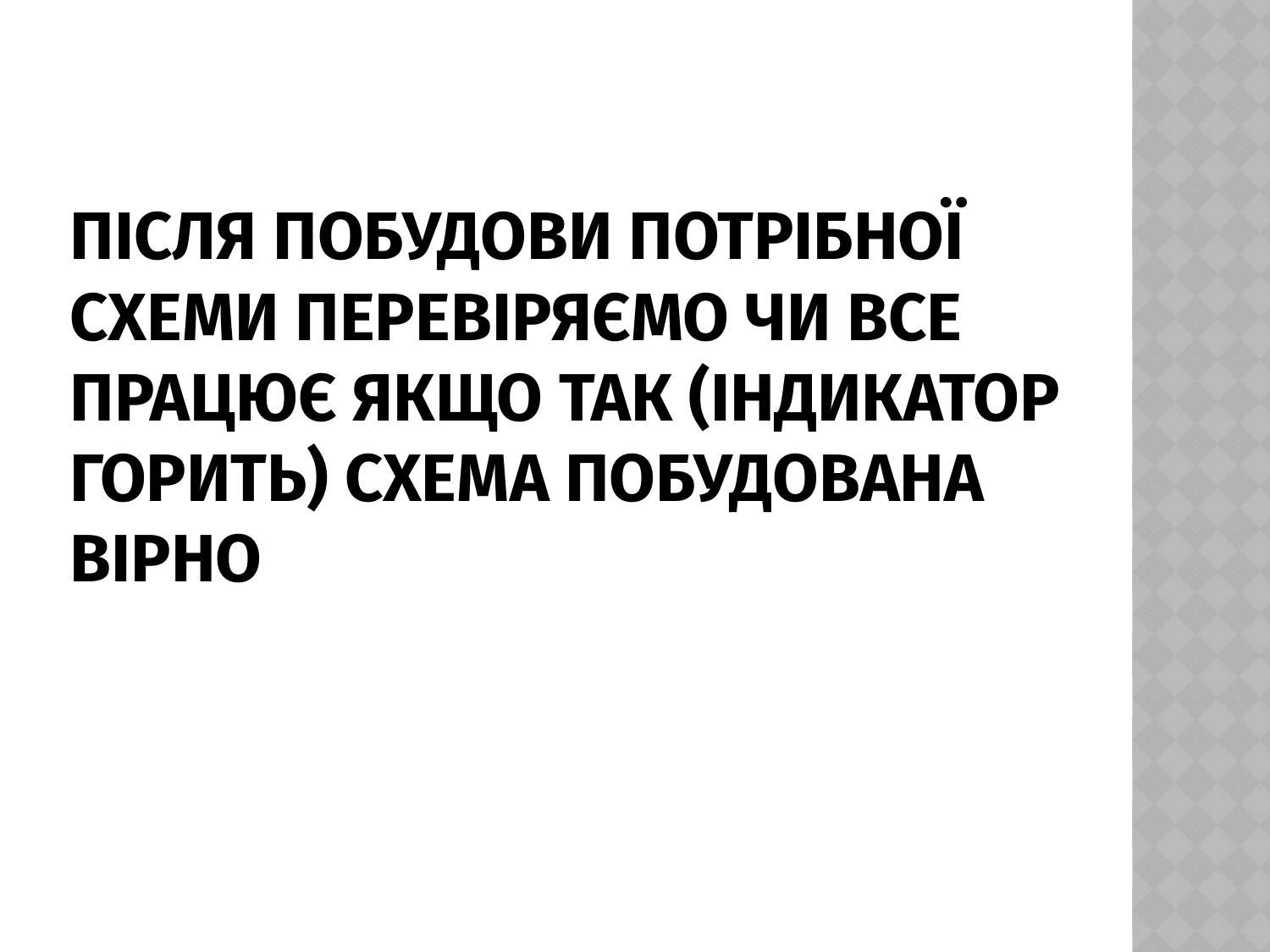

# Після побудови потрібної схеми перевіряємо чи все працює якщо так (індикатор горить) схема побудована вірно